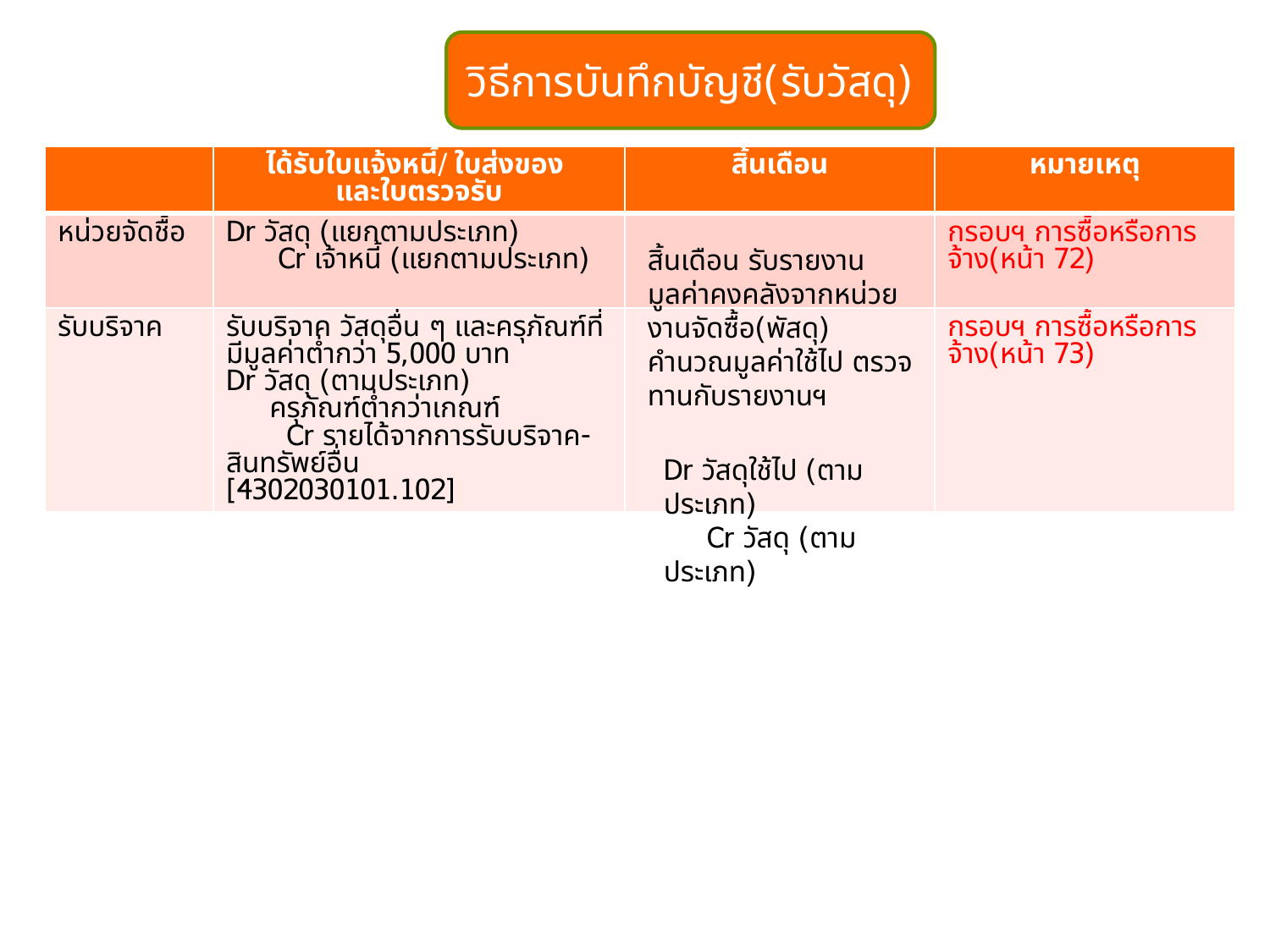

วิธีการบันทึกบัญชี(รับวัสดุ)
|  | ได้รับใบแจ้งหนี้/ใบส่งของ และใบตรวจรับ | สิ้นเดือน | หมายเหตุ |
| --- | --- | --- | --- |
| หน่วยจัดชื้อ | Dr วัสดุ (แยกตามประเภท) Cr เจ้าหนี้ (แยกตามประเภท) |  | กรอบฯ การซื้อหรือการจ้าง(หน้า 72) |
| รับบริจาค | รับบริจาค วัสดุอื่น ๆ และครุภัณฑ์ที่มีมูลค่าต่ำกว่า 5,000 บาท Dr วัสดุ (ตามประเภท) ครุภัณฑ์ต่ำกว่าเกณฑ์ Cr รายได้จากการรับบริจาค-สินทรัพย์อื่น [4302030101.102] |  | กรอบฯ การซื้อหรือการจ้าง(หน้า 73) |
สิ้นเดือน รับรายงานมูลค่าคงคลังจากหน่วยงานจัดซื้อ(พัสดุ)  คำนวณมูลค่าใช้ไป ตรวจทานกับรายงานฯ
Dr วัสดุใช้ไป (ตามประเภท)
     Cr วัสดุ (ตามประเภท)